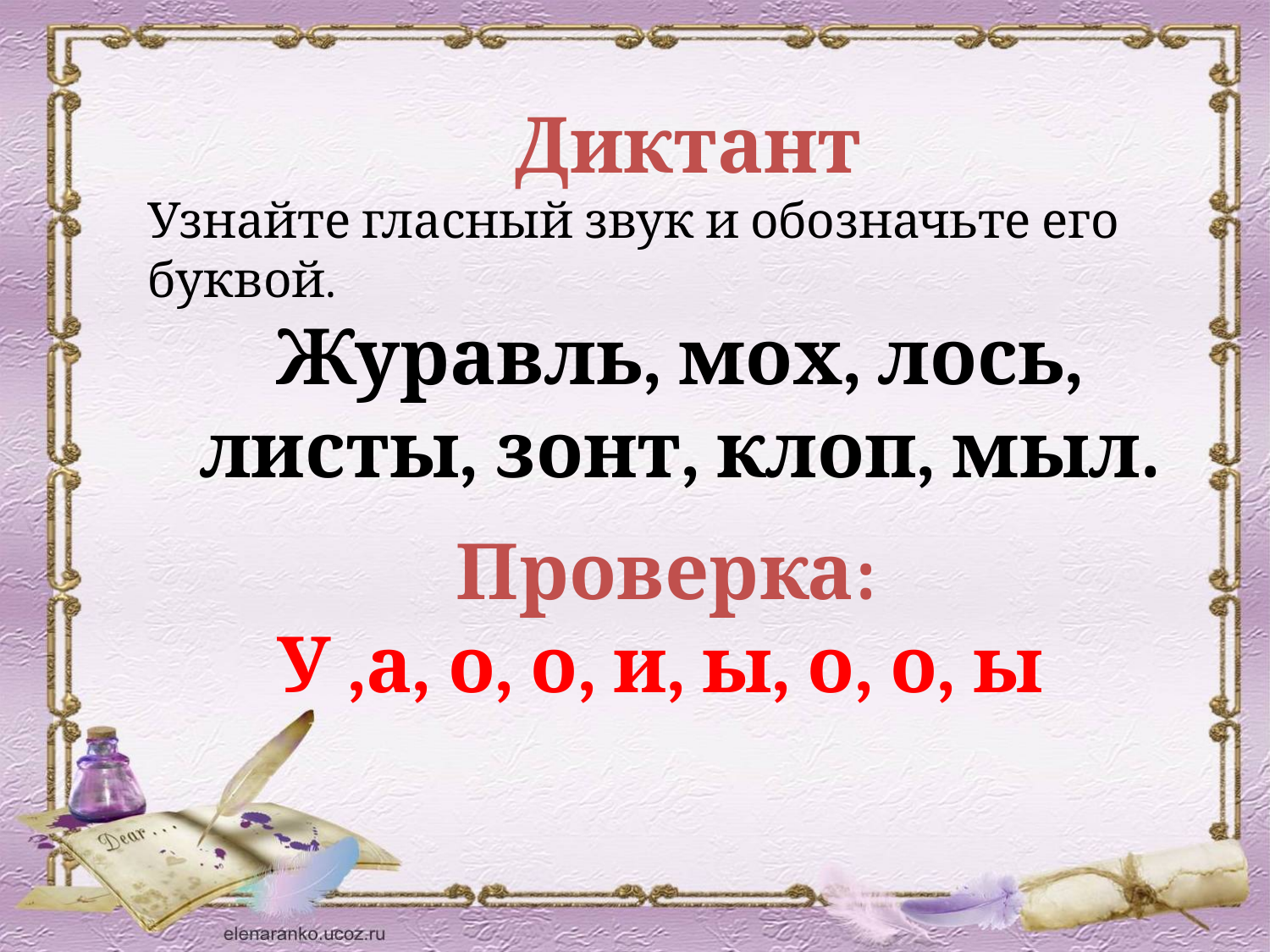

Диктант
Узнайте гласный звук и обозначьте его буквой.
Журавль, мох, лось, листы, зонт, клоп, мыл.
Проверка:
У ,а, о, о, и, ы, о, о, ы